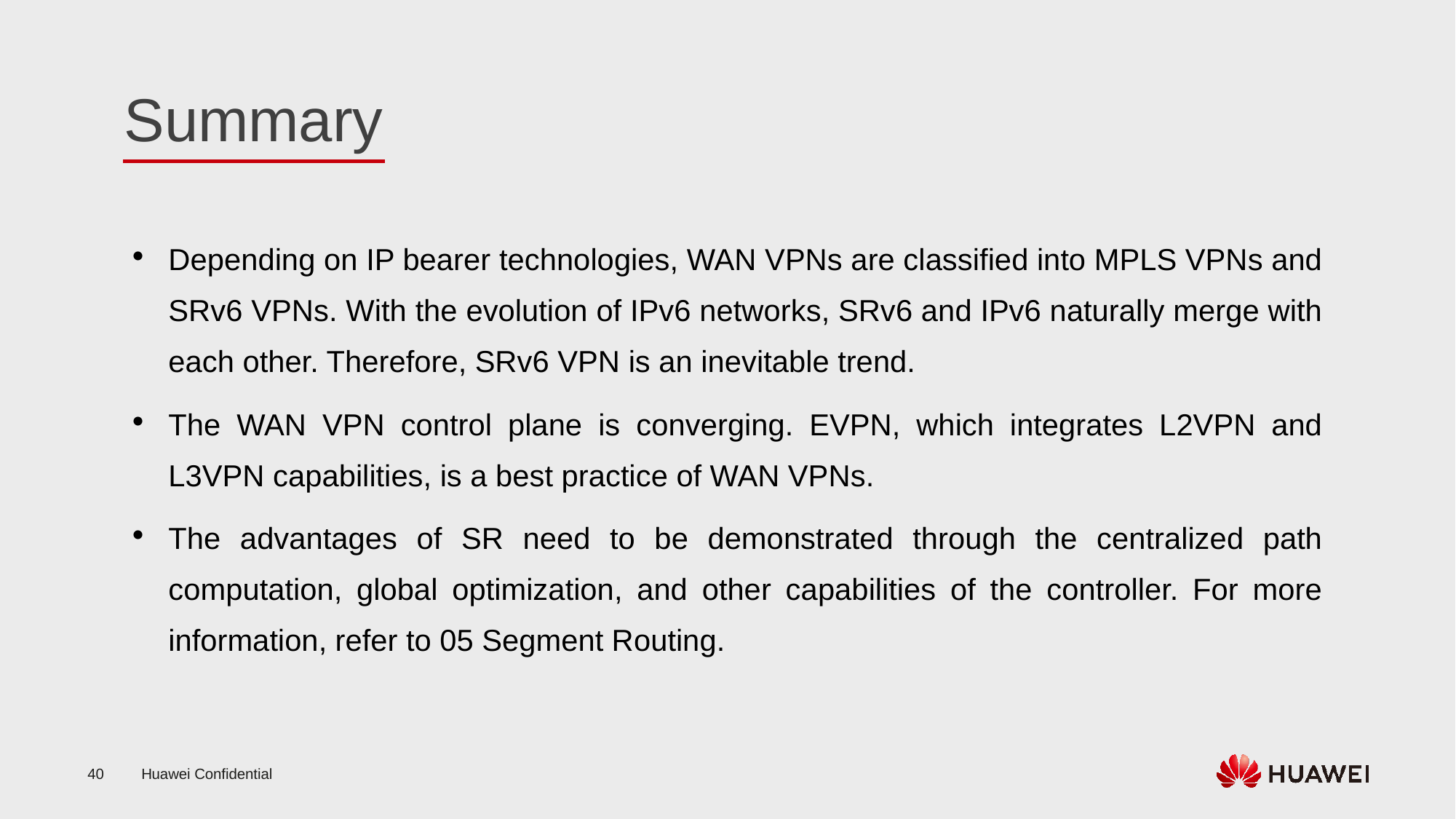

Depending on IP bearer technologies, WAN VPNs are classified into MPLS VPNs and SRv6 VPNs. With the evolution of IPv6 networks, SRv6 and IPv6 naturally merge with each other. Therefore, SRv6 VPN is an inevitable trend.
The WAN VPN control plane is converging. EVPN, which integrates L2VPN and L3VPN capabilities, is a best practice of WAN VPNs.
The advantages of SR need to be demonstrated through the centralized path computation, global optimization, and other capabilities of the controller. For more information, refer to 05 Segment Routing.